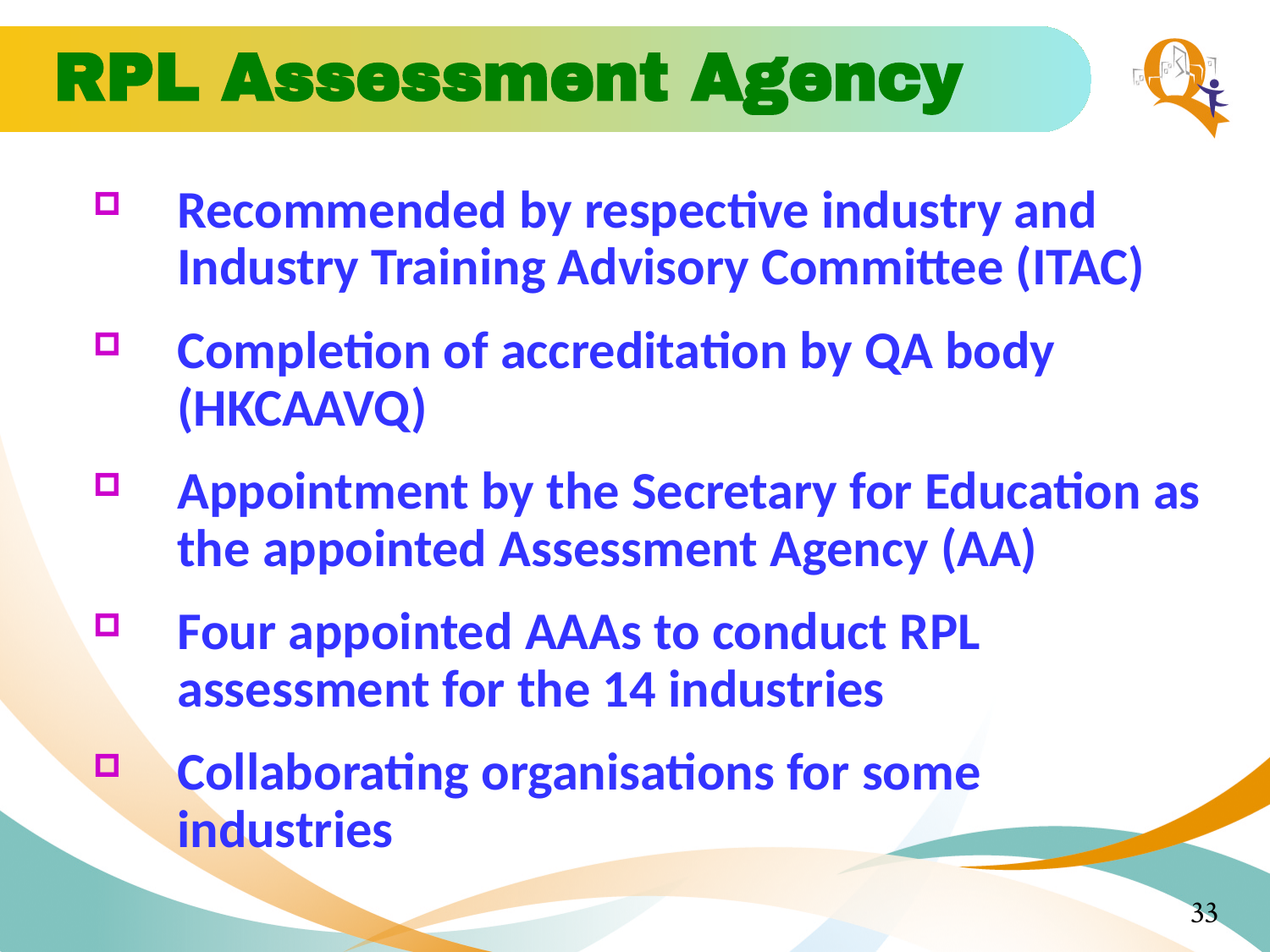

RPL Assessment Agency
Recommended by respective industry and Industry Training Advisory Committee (ITAC)
Completion of accreditation by QA body (HKCAAVQ)
Appointment by the Secretary for Education as the appointed Assessment Agency (AA)
Four appointed AAAs to conduct RPL assessment for the 14 industries
Collaborating organisations for some industries
33